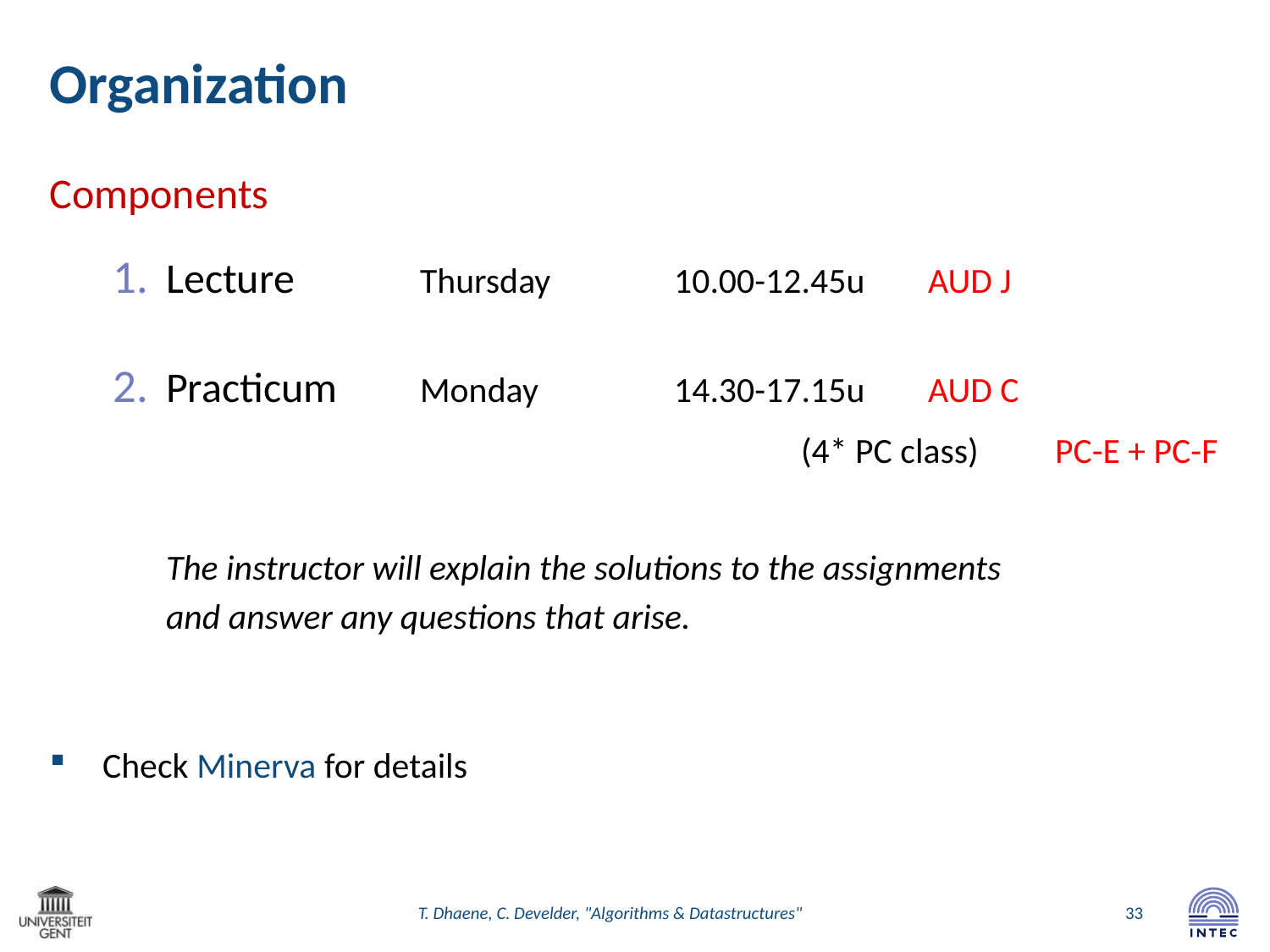

# Organization
Components
Lecture 	Thursday 	10.00-12.45u 	AUD J

Practicum	Monday		14.30-17.15u  	AUD C
					(4* PC class) 	PC-E + PC-F

	The instructor will explain the solutions to the assignments
	and answer any questions that arise.

Check Minerva for details
T. Dhaene, C. Develder, "Algorithms & Datastructures"
33